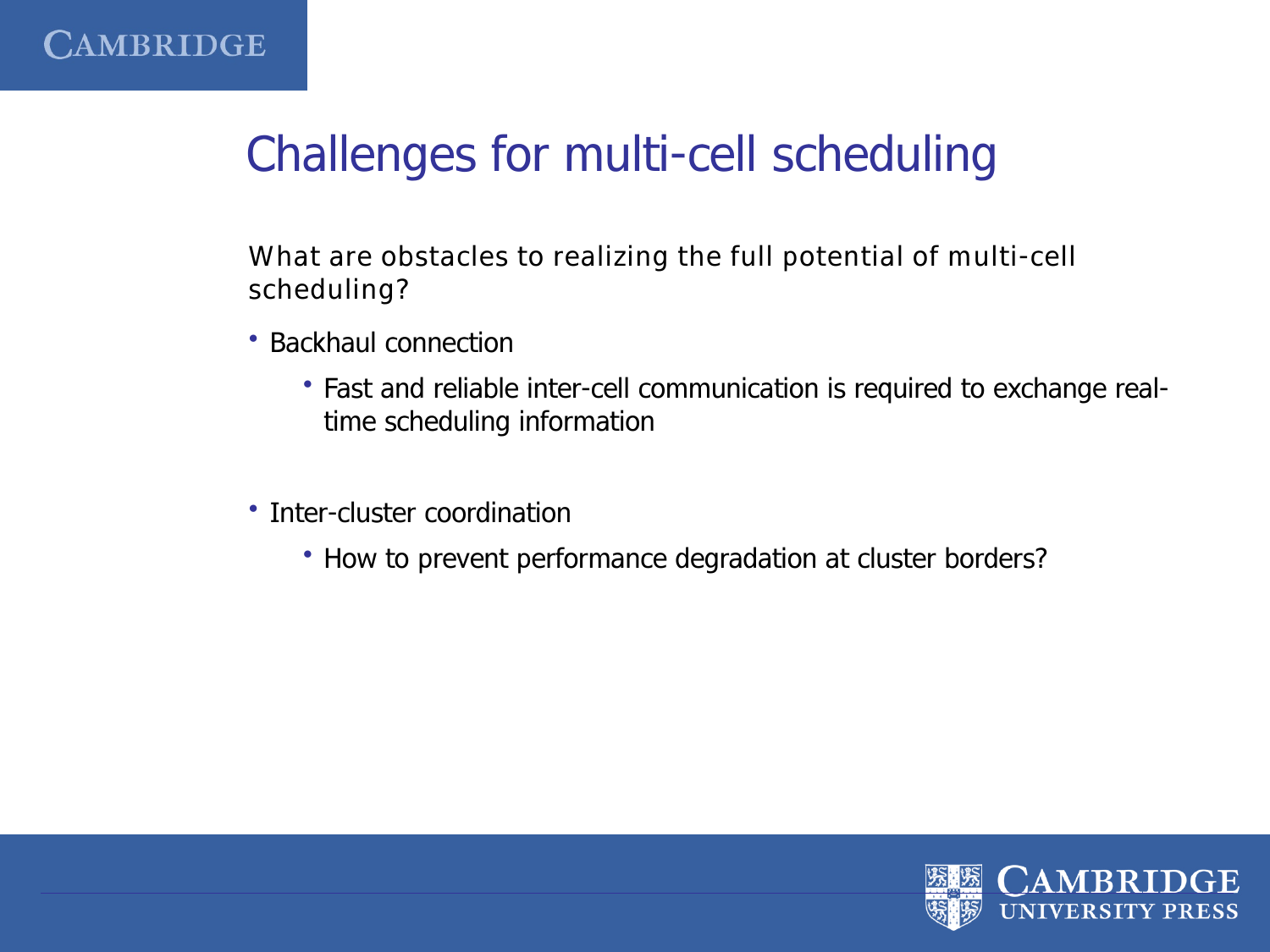

Challenges for multi-cell scheduling
What are obstacles to realizing the full potential of multi-cell scheduling?
Backhaul connection
Fast and reliable inter-cell communication is required to exchange real-time scheduling information

Inter-cluster coordination
How to prevent performance degradation at cluster borders?